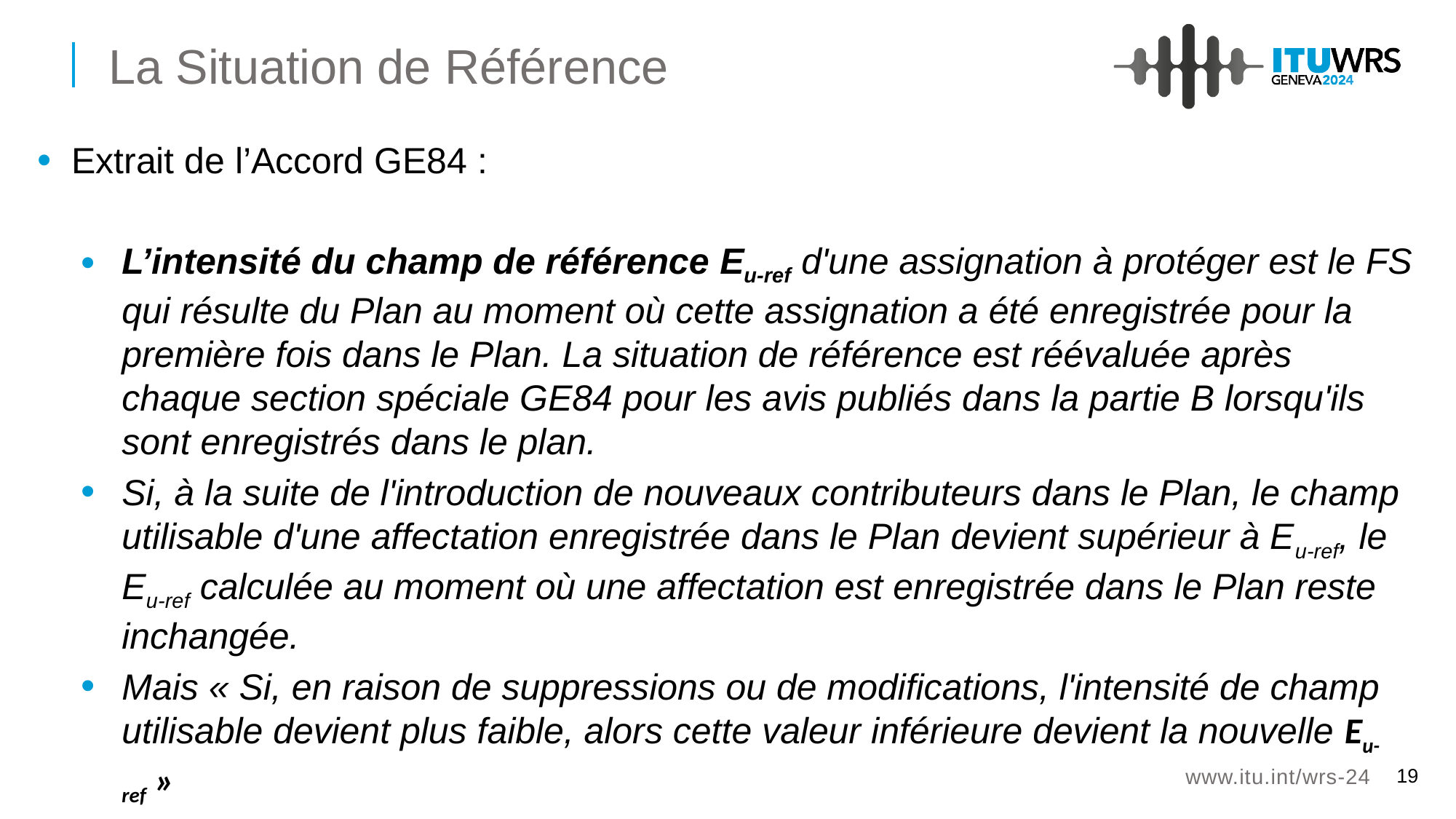

La Situation de Référence

Extrait de l’Accord GE84 :

L’intensité du champ de référence Eu-ref d'une assignation à protéger est le FS qui résulte du Plan au moment où cette assignation a été enregistrée pour la première fois dans le Plan. La situation de référence est réévaluée après chaque section spéciale GE84 pour les avis publiés dans la partie B lorsqu'ils sont enregistrés dans le plan.
Si, à la suite de l'introduction de nouveaux contributeurs dans le Plan, le champ utilisable d'une affectation enregistrée dans le Plan devient supérieur à Eu-ref, le Eu-ref calculée au moment où une affectation est enregistrée dans le Plan reste inchangée.
Mais « Si, en raison de suppressions ou de modifications, l'intensité de champ utilisable devient plus faible, alors cette valeur inférieure devient la nouvelle Eu-ref »